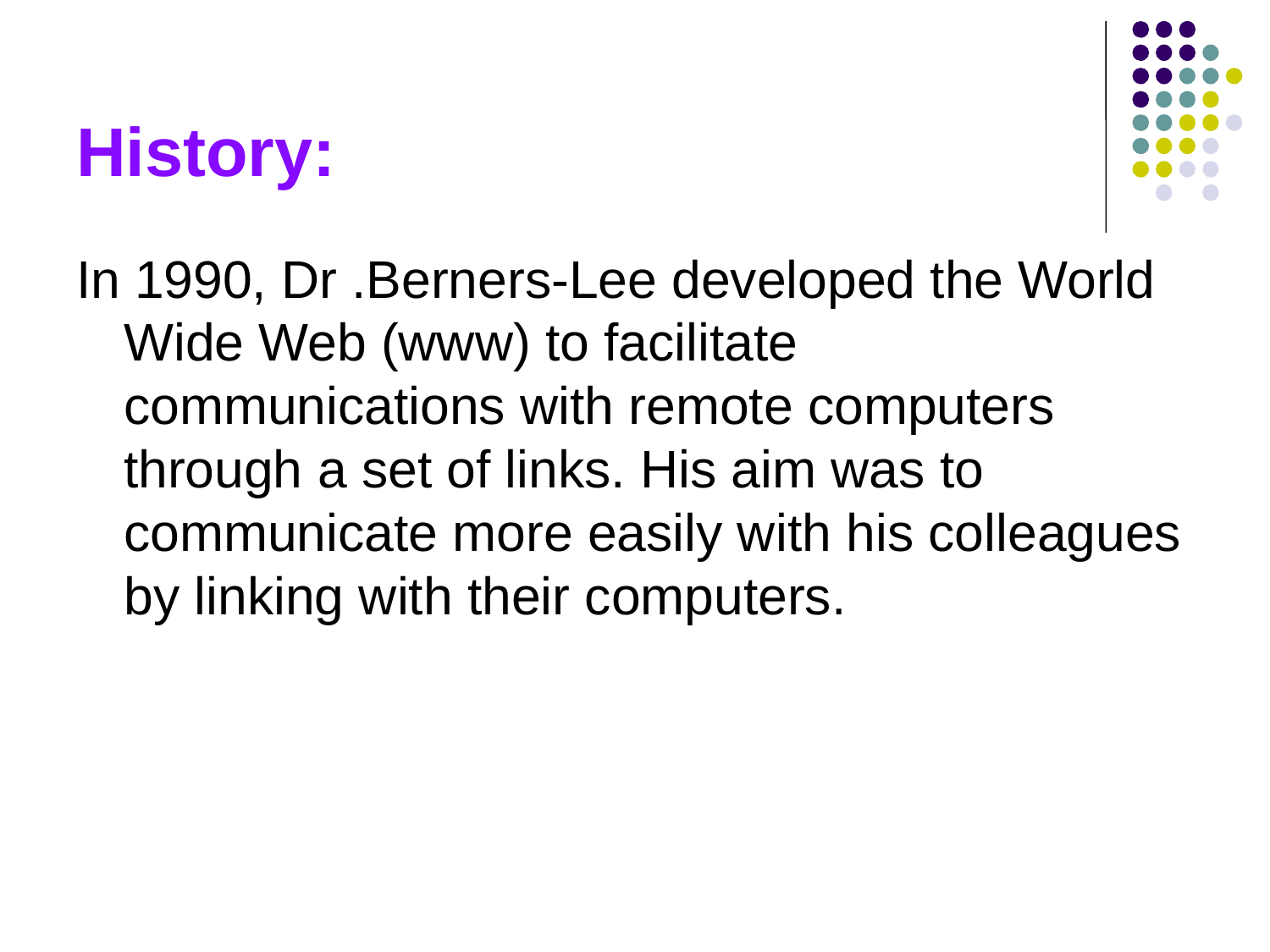

# History:
In 1990, Dr .Berners-Lee developed the World Wide Web (www) to facilitate communications with remote computers through a set of links. His aim was to communicate more easily with his colleagues by linking with their computers.